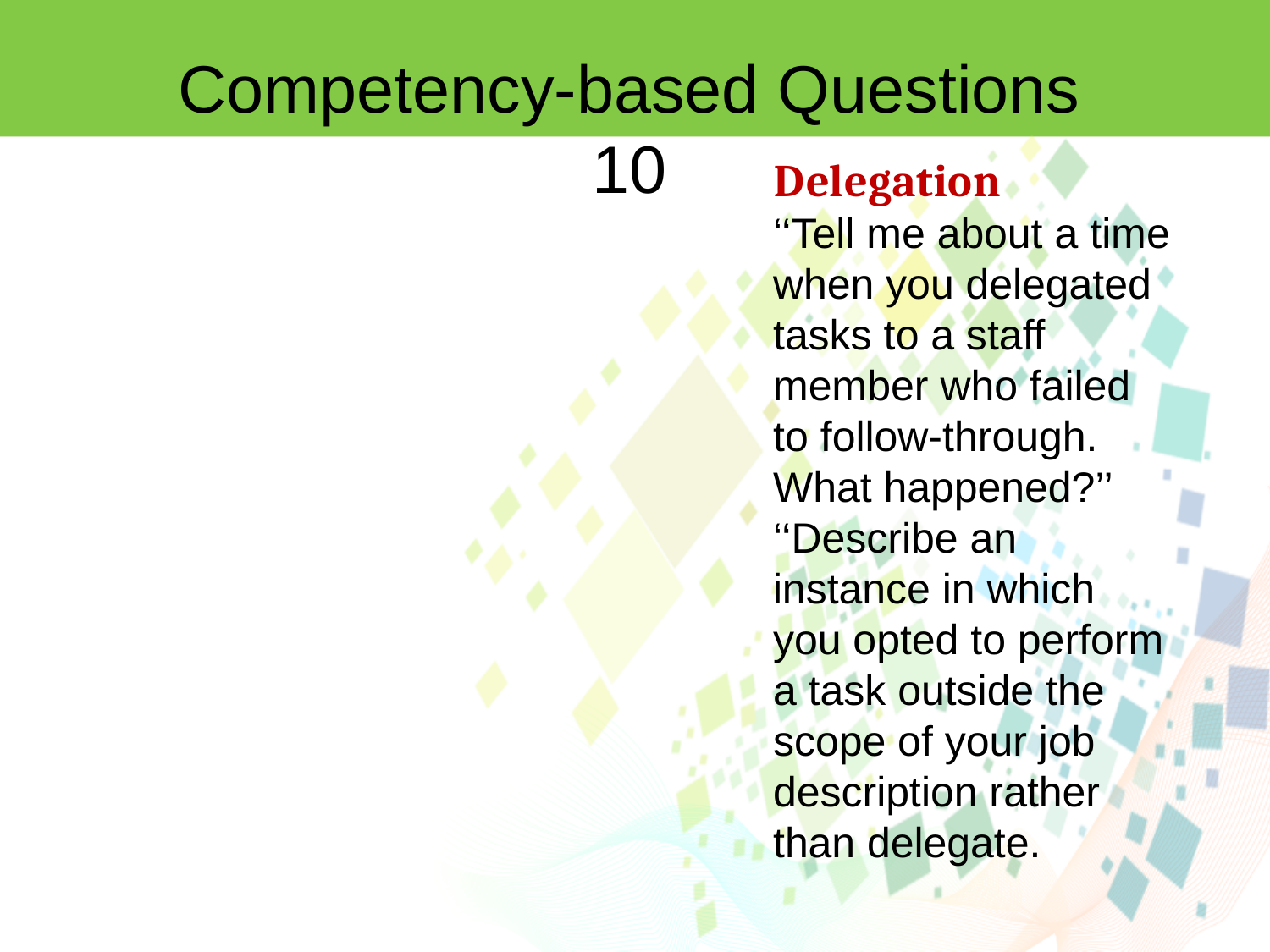

Competency-based Questions 10
Delegation
‘‘Tell me about a time when you delegated tasks to a staff member who failed to follow-through. What happened?’’
‘‘Describe an instance in which you opted to perform a task outside the scope of your job description rather than delegate.